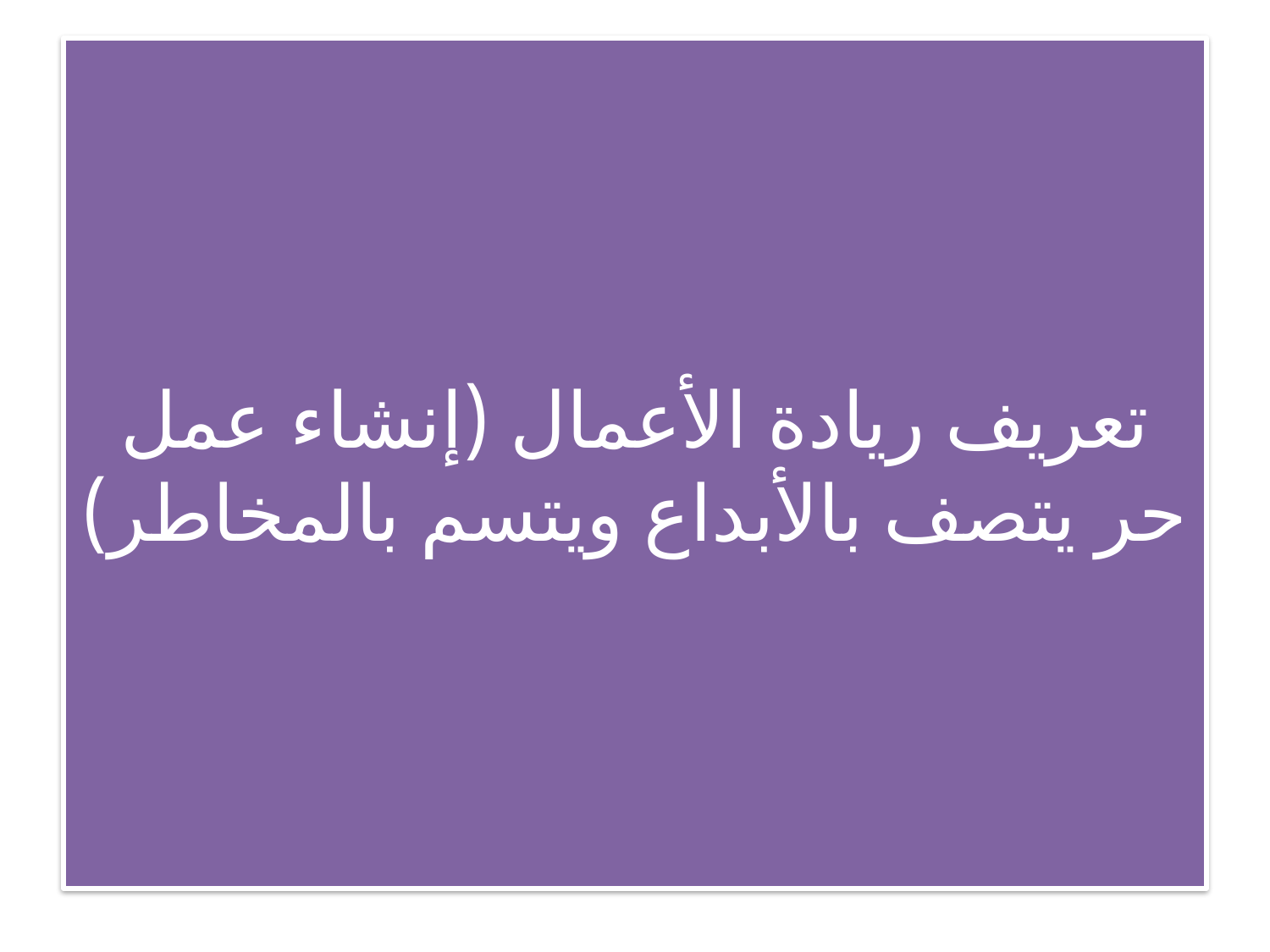

# تعريف ريادة الأعمال (إنشاء عمل حر يتصف بالأبداع ويتسم بالمخاطر)